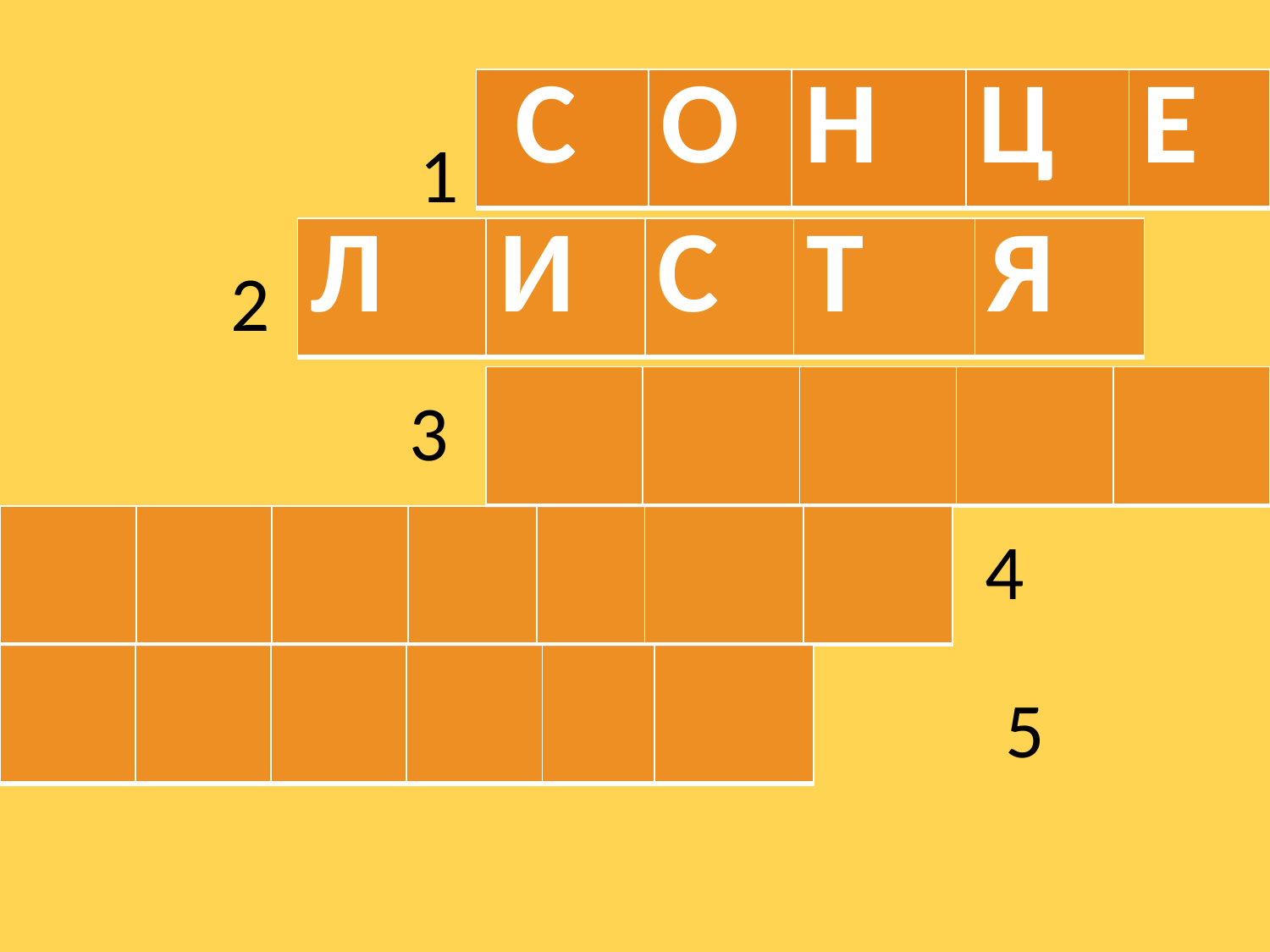

| С | О | Н | Ц | Е |
| --- | --- | --- | --- | --- |
1
| Л | И | С | Т | Я |
| --- | --- | --- | --- | --- |
2
|  |  |  |  |  |
| --- | --- | --- | --- | --- |
3
|  |  |  |  |  |  |  |
| --- | --- | --- | --- | --- | --- | --- |
4
|  |  |  |  |  |  |
| --- | --- | --- | --- | --- | --- |
5